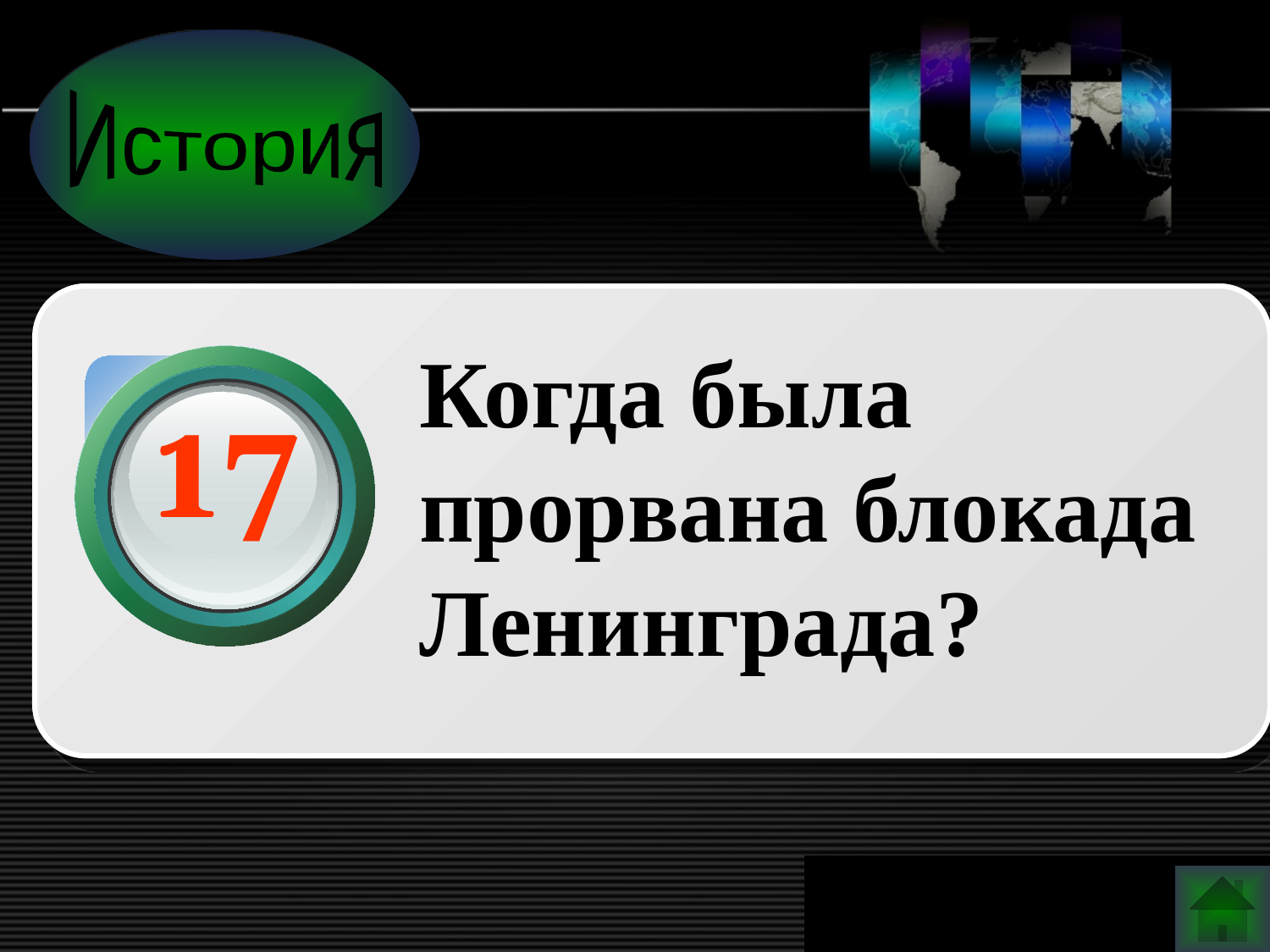

История

Когда была прорвана блокада Ленинграда?

17

www.themegallery.com